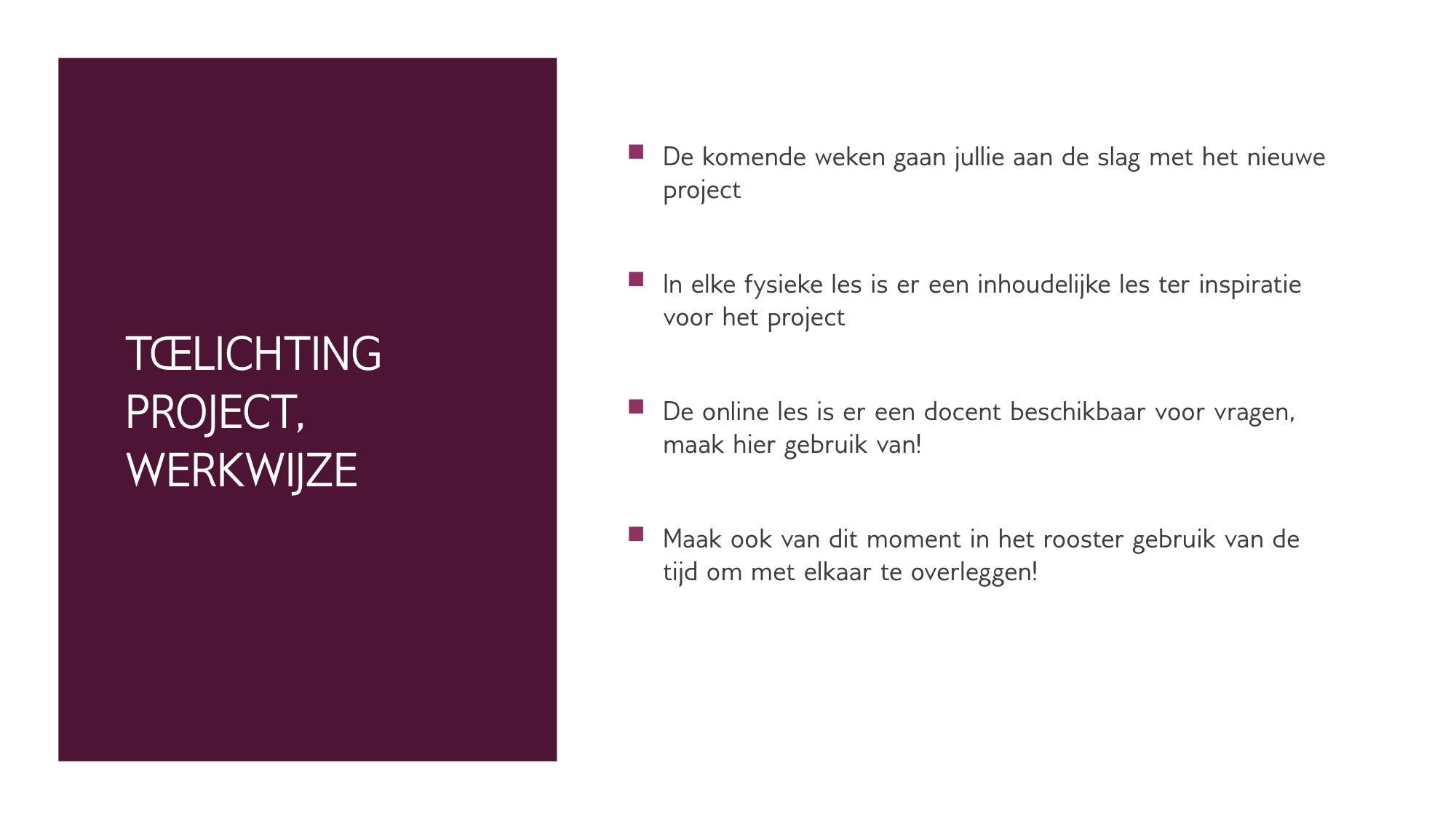

# Toelichting project, werkwijze
De komende weken gaan jullie aan de slag met het nieuwe project

In elke fysieke les is er een inhoudelijke les ter inspiratie voor het project

De online les is er een docent beschikbaar voor vragen, maak hier gebruik van!

Maak ook van dit moment in het rooster gebruik van de tijd om met elkaar te overleggen!